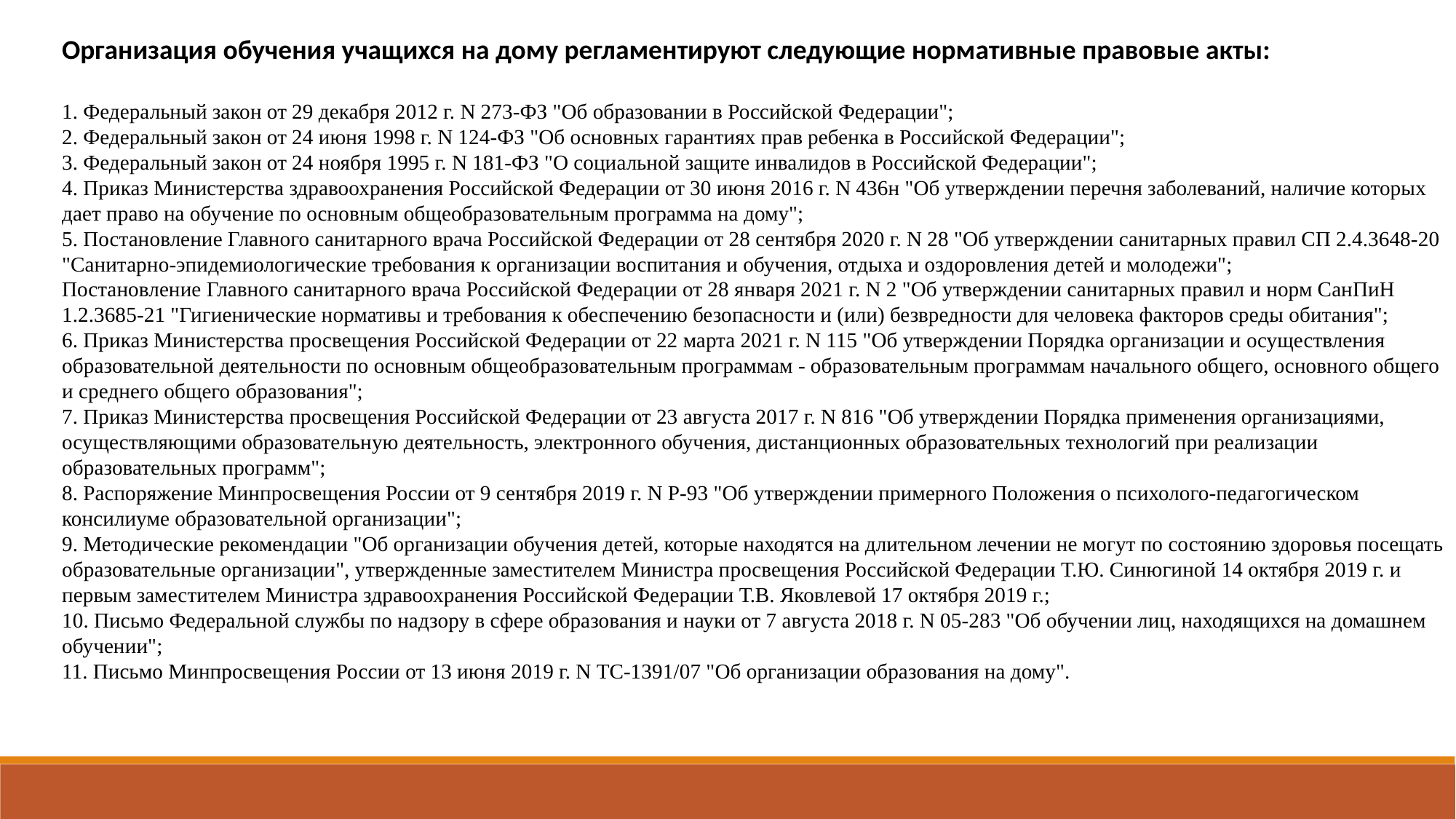

Организация обучения учащихся на дому регламентируют следующие нормативные правовые акты:

1. Федеральный закон от 29 декабря 2012 г. N 273-ФЗ "Об образовании в Российской Федерации";
2. Федеральный закон от 24 июня 1998 г. N 124-ФЗ "Об основных гарантиях прав ребенка в Российской Федерации";
3. Федеральный закон от 24 ноября 1995 г. N 181-ФЗ "О социальной защите инвалидов в Российской Федерации";
4. Приказ Министерства здравоохранения Российской Федерации от 30 июня 2016 г. N 436н "Об утверждении перечня заболеваний, наличие которых дает право на обучение по основным общеобразовательным программа на дому";
5. Постановление Главного санитарного врача Российской Федерации от 28 сентября 2020 г. N 28 "Об утверждении санитарных правил СП 2.4.3648-20 "Санитарно-эпидемиологические требования к организации воспитания и обучения, отдыха и оздоровления детей и молодежи";
Постановление Главного санитарного врача Российской Федерации от 28 января 2021 г. N 2 "Об утверждении санитарных правил и норм СанПиН 1.2.3685-21 "Гигиенические нормативы и требования к обеспечению безопасности и (или) безвредности для человека факторов среды обитания";
6. Приказ Министерства просвещения Российской Федерации от 22 марта 2021 г. N 115 "Об утверждении Порядка организации и осуществления образовательной деятельности по основным общеобразовательным программам - образовательным программам начального общего, основного общего и среднего общего образования";
7. Приказ Министерства просвещения Российской Федерации от 23 августа 2017 г. N 816 "Об утверждении Порядка применения организациями, осуществляющими образовательную деятельность, электронного обучения, дистанционных образовательных технологий при реализации образовательных программ";
8. Распоряжение Минпросвещения России от 9 сентября 2019 г. N Р-93 "Об утверждении примерного Положения о психолого-педагогическом консилиуме образовательной организации";
9. Методические рекомендации "Об организации обучения детей, которые находятся на длительном лечении не могут по состоянию здоровья посещать образовательные организации", утвержденные заместителем Министра просвещения Российской Федерации Т.Ю. Синюгиной 14 октября 2019 г. и первым заместителем Министра здравоохранения Российской Федерации Т.В. Яковлевой 17 октября 2019 г.;
10. Письмо Федеральной службы по надзору в сфере образования и науки от 7 августа 2018 г. N 05-283 "Об обучении лиц, находящихся на домашнем обучении";
11. Письмо Минпросвещения России от 13 июня 2019 г. N ТС-1391/07 "Об организации образования на дому".